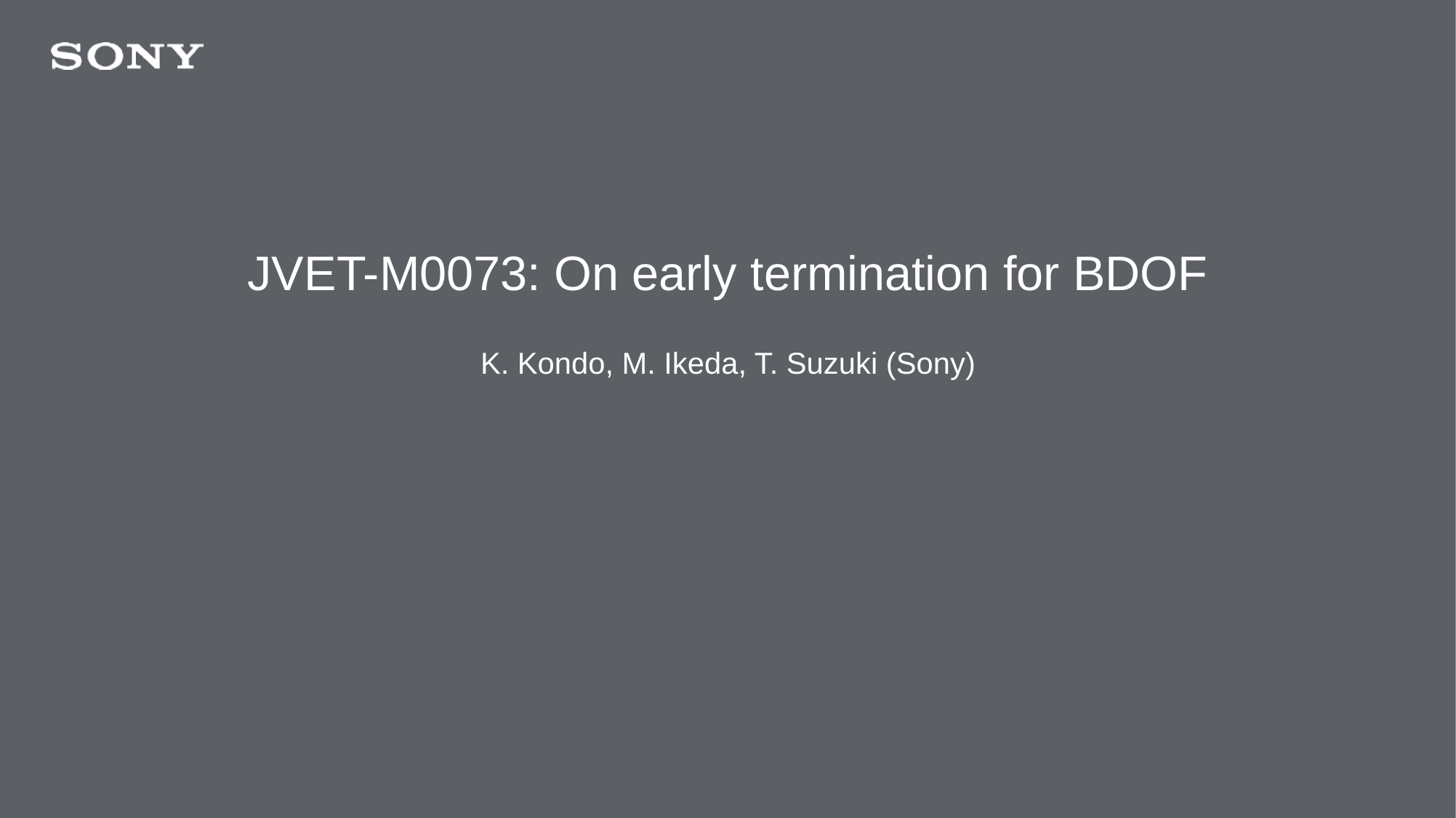

# JVET-M0073: On early termination for BDOF
K. Kondo, M. Ikeda, T. Suzuki (Sony)